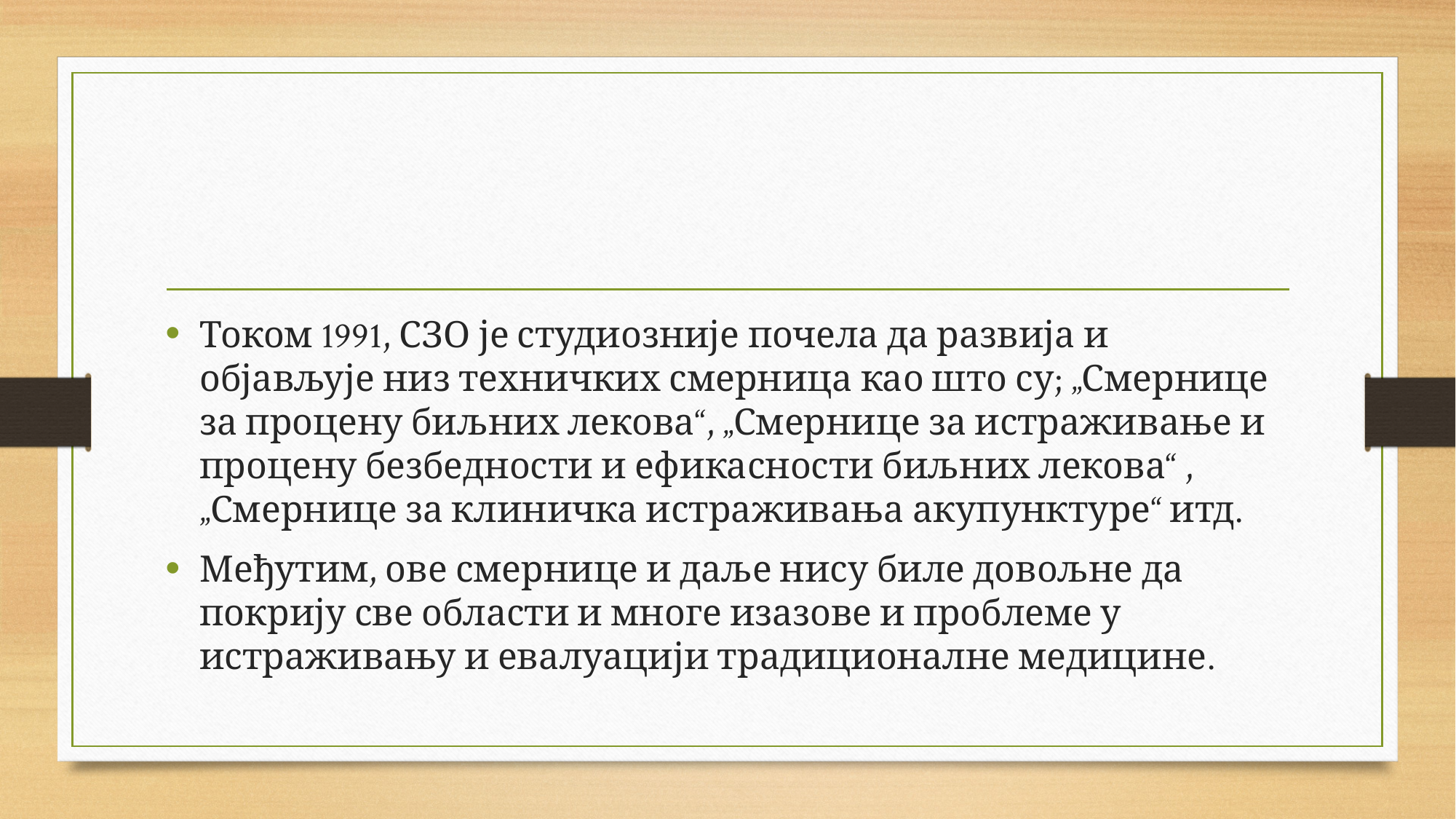

Током 1991, СЗО је студиозније почела да развија и објављује низ техничких смерница као што су; „Смернице за процену биљних лекова“, „Смернице за истраживање и процену безбедности и ефикасности биљних лекова“ , „Смернице за клиничка истраживања акупунктуре“ итд.
Међутим, ове смернице и даље нису биле довољне да покрију све области и многе изазове и проблеме у истраживању и евалуацији традиционалне медицине.